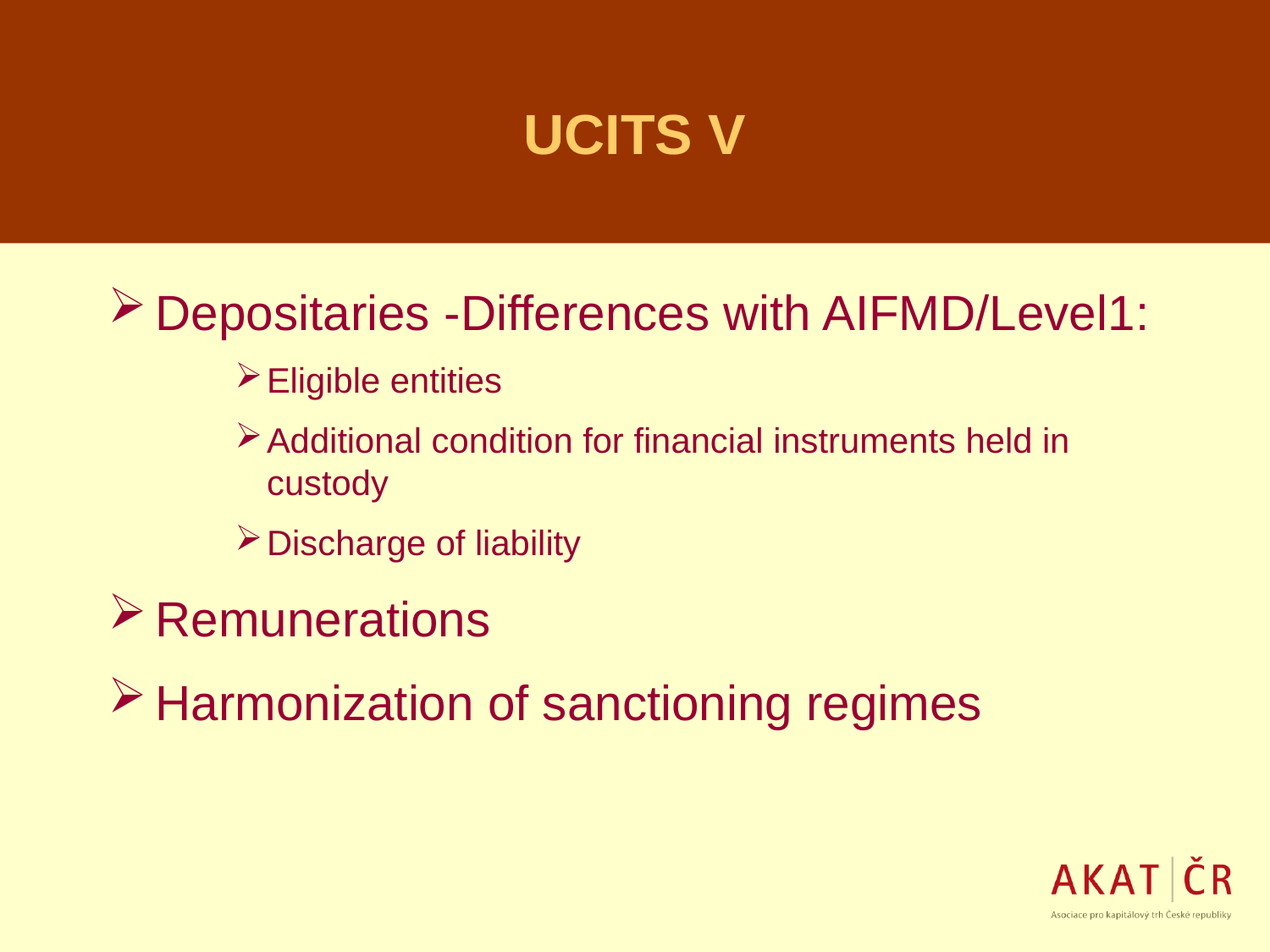

# UCITS V
Depositaries -Differences with AIFMD/Level1:
Eligible entities
Additional condition for financial instruments held in custody
Discharge of liability
Remunerations
Harmonization of sanctioning regimes